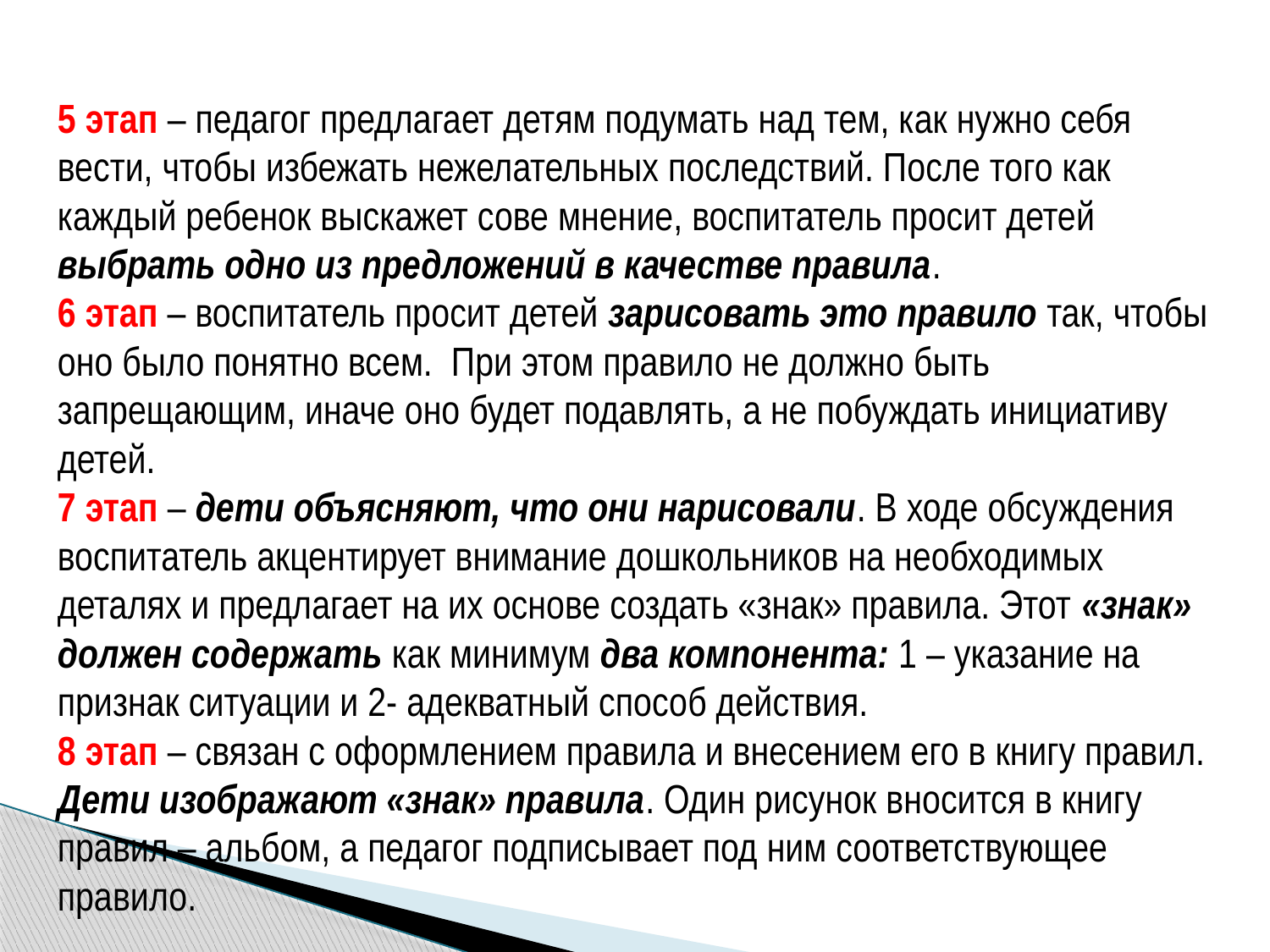

5 этап – педагог предлагает детям подумать над тем, как нужно себя вести, чтобы избежать нежелательных последствий. После того как каждый ребенок выскажет сове мнение, воспитатель просит детей выбрать одно из предложений в качестве правила.
6 этап – воспитатель просит детей зарисовать это правило так, чтобы оно было понятно всем.  При этом правило не должно быть запрещающим, иначе оно будет подавлять, а не побуждать инициативу детей.
7 этап – дети объясняют, что они нарисовали. В ходе обсуждения воспитатель акцентирует внимание дошкольников на необходимых деталях и предлагает на их основе создать «знак» правила. Этот «знак» должен содержать как минимум два компонента: 1 – указание на признак ситуации и 2- адекватный способ действия.
8 этап – связан с оформлением правила и внесением его в книгу правил. Дети изображают «знак» правила. Один рисунок вносится в книгу правил – альбом, а педагог подписывает под ним соответствующее правило.